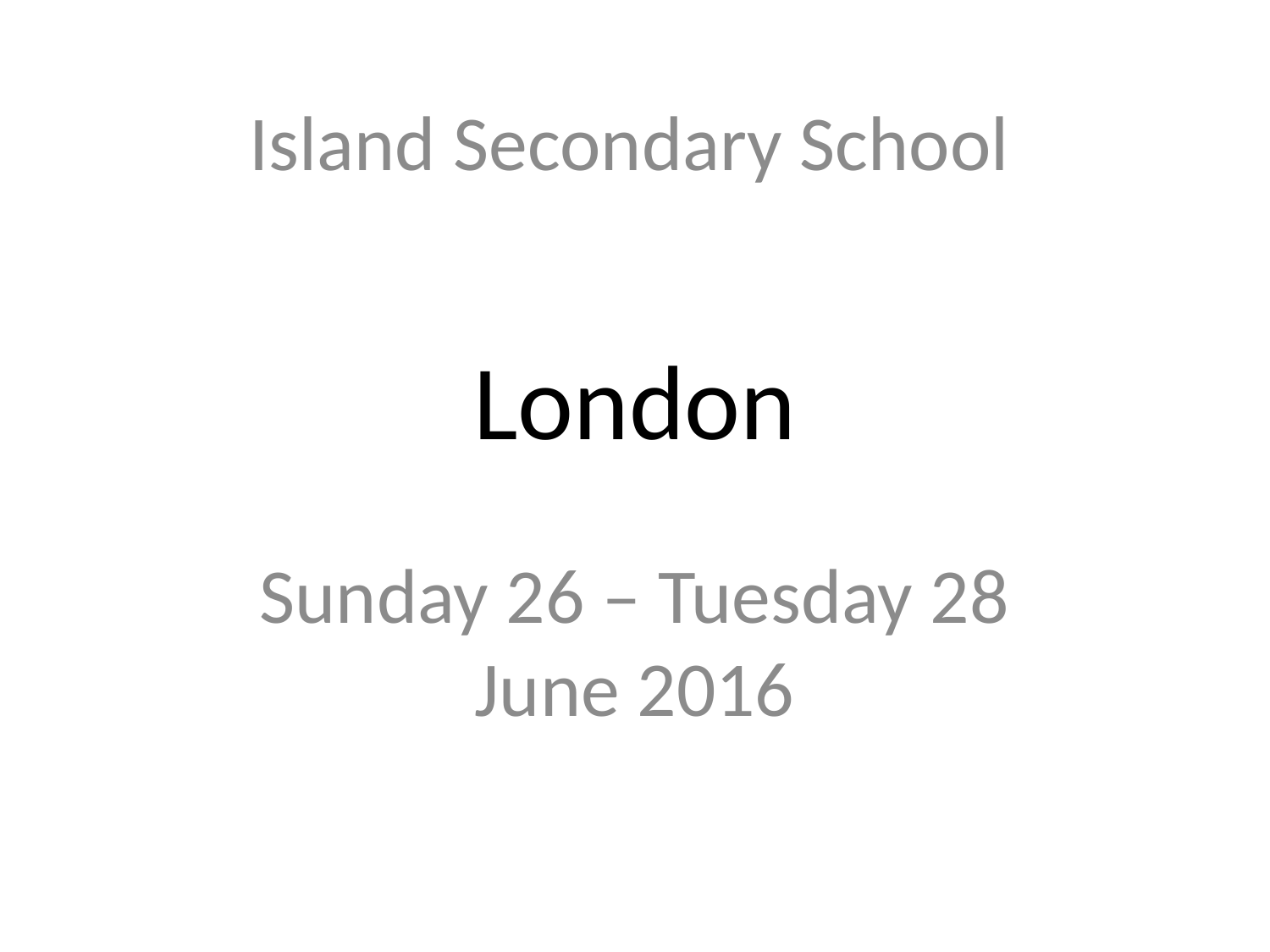

Island Secondary School
# London
Sunday 26 – Tuesday 28 June 2016